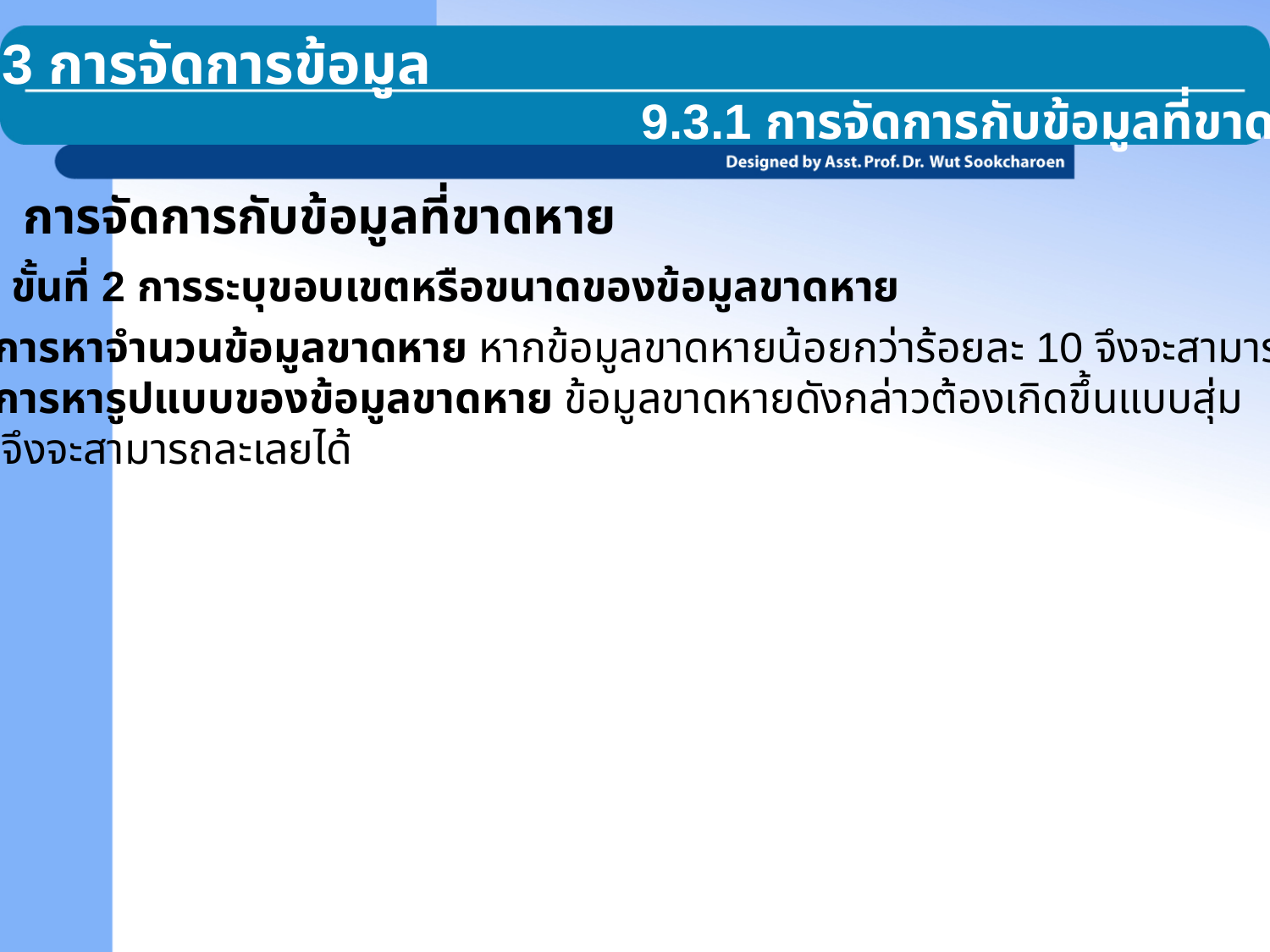

9.3 การจัดการข้อมูล
9.3.1 การจัดการกับข้อมูลที่ขาดหาย
การจัดการกับข้อมูลที่ขาดหาย
ขั้นที่ 2 การระบุขอบเขตหรือขนาดของข้อมูลขาดหาย
  การหาจำนวนข้อมูลขาดหาย หากข้อมูลขาดหายน้อยกว่าร้อยละ 10 จึงจะสามารถละเลยได้
  การหารูปแบบของข้อมูลขาดหาย ข้อมูลขาดหายดังกล่าวต้องเกิดขึ้นแบบสุ่ม
     จึงจะสามารถละเลยได้